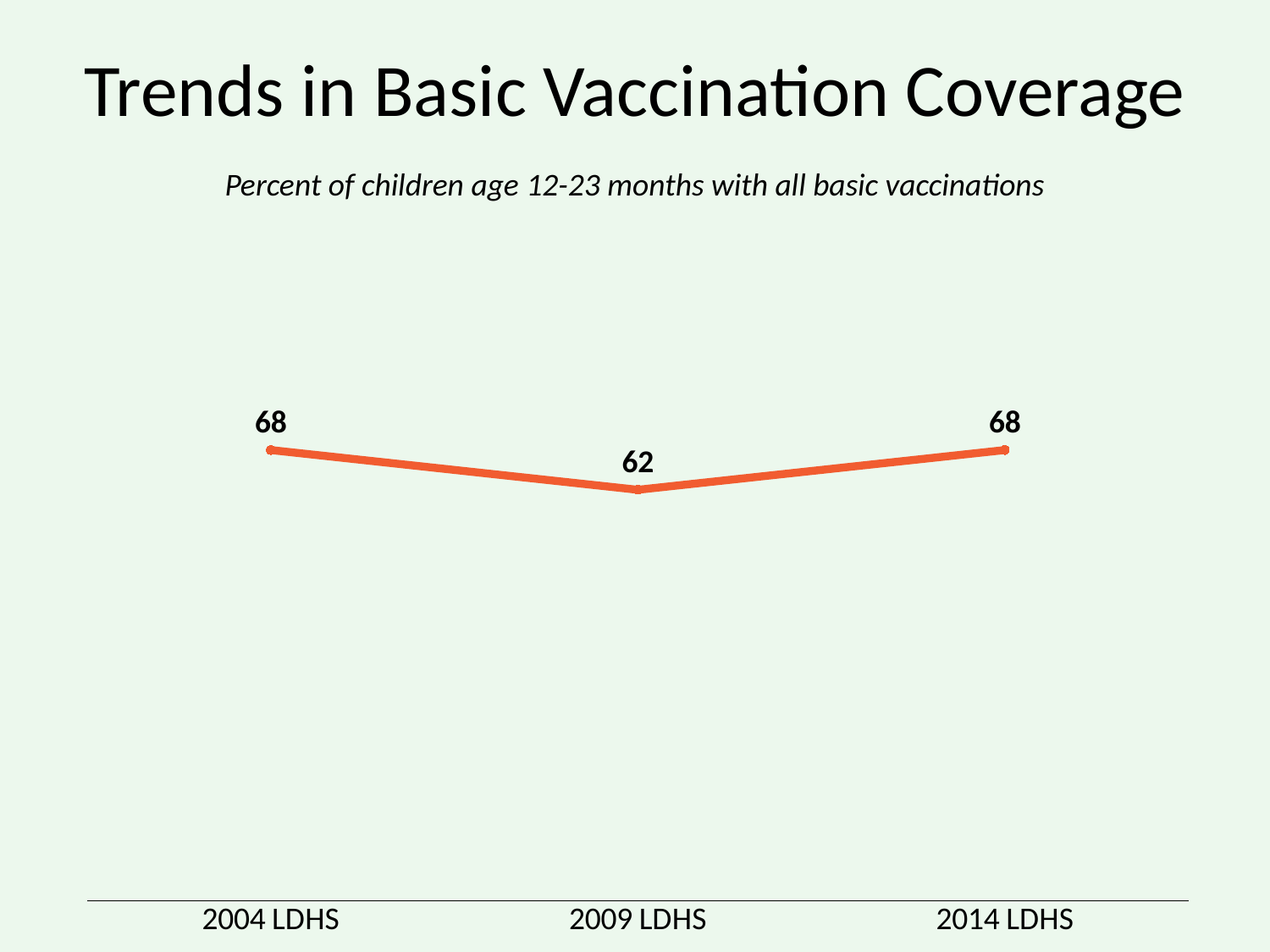

# Trends in Basic Vaccination Coverage
Percent of children age 12-23 months with all basic vaccinations

### Chart

| Category | Infant mortality |
|---|---|
| 2004 LDHS | 68.0 |
| 2009 LDHS | 62.0 |
| 2014 LDHS | 68.0 |